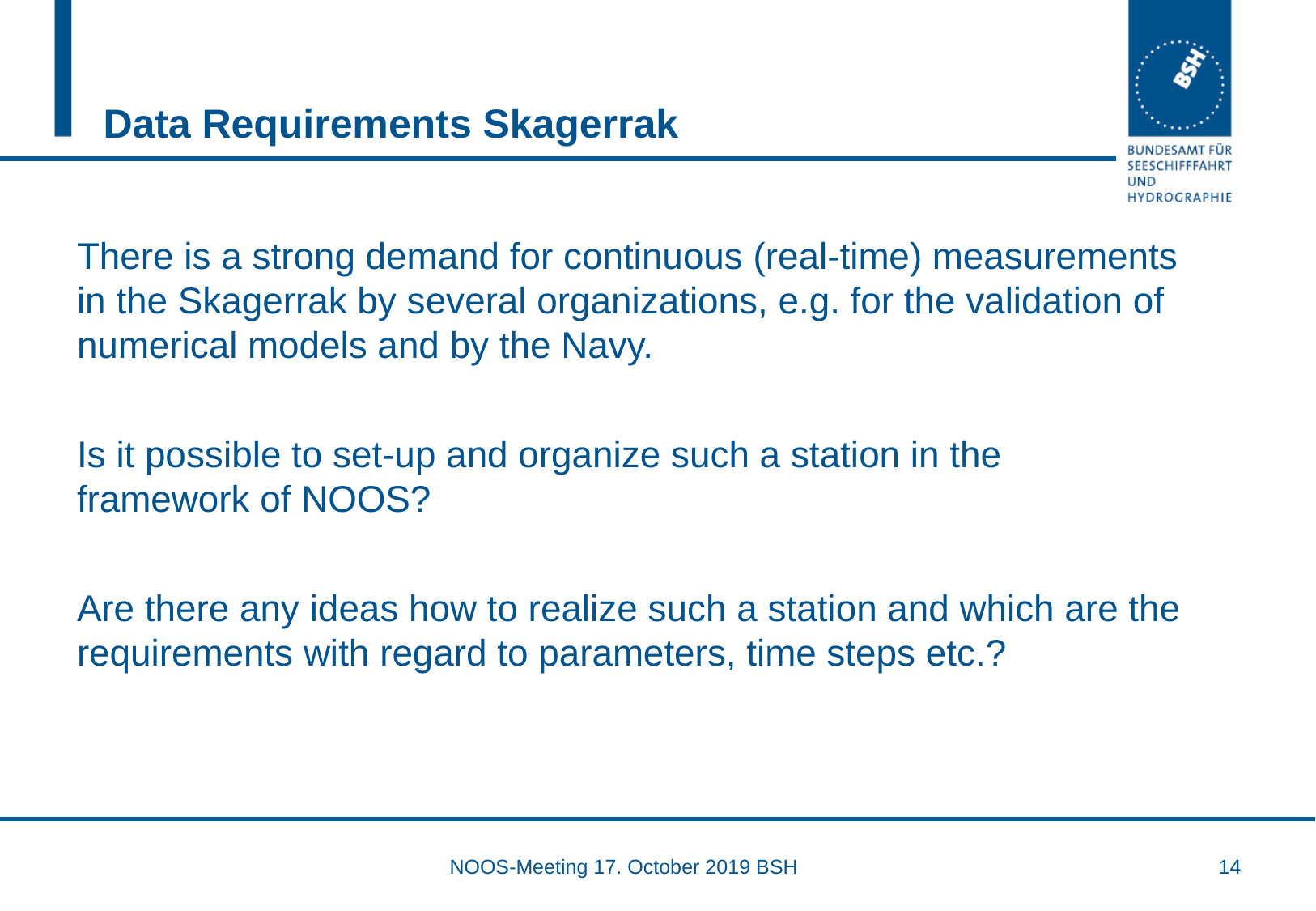

# Data Requirements Skagerrak
There is a strong demand for continuous (real-time) measurements in the Skagerrak by several organizations, e.g. for the validation of numerical models and by the Navy.

Is it possible to set-up and organize such a station in the framework of NOOS?

Are there any ideas how to realize such a station and which are the requirements with regard to parameters, time steps etc.?
NOOS-Meeting 17. October 2019 BSH
14